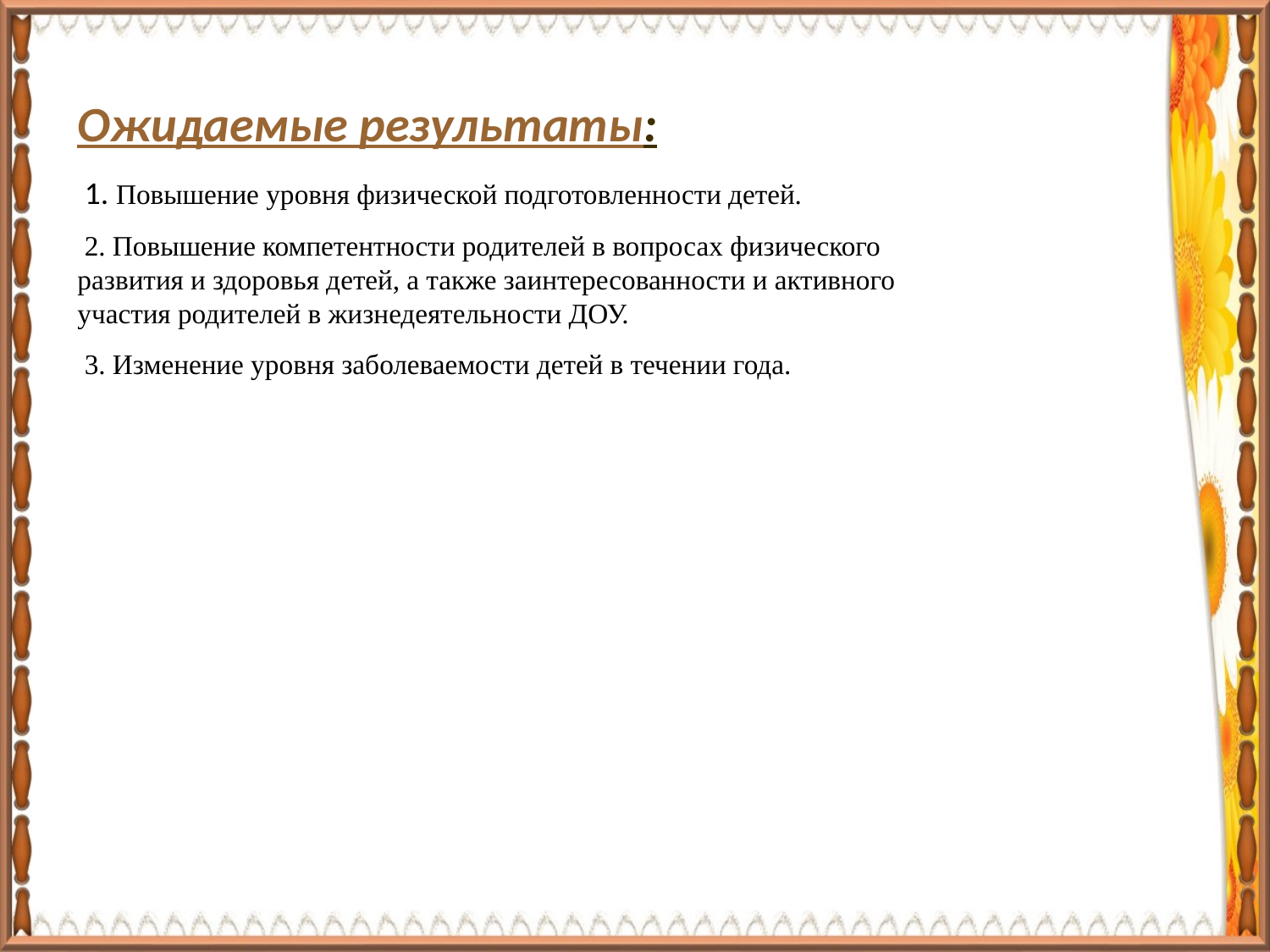

Ожидаемые результаты:

 1. Повышение уровня физической подготовленности детей.

 2. Повышение компетентности родителей в вопросах физического развития и здоровья детей, а также заинтересованности и активного участия родителей в жизнедеятельности ДОУ.

 3. Изменение уровня заболеваемости детей в течении года.